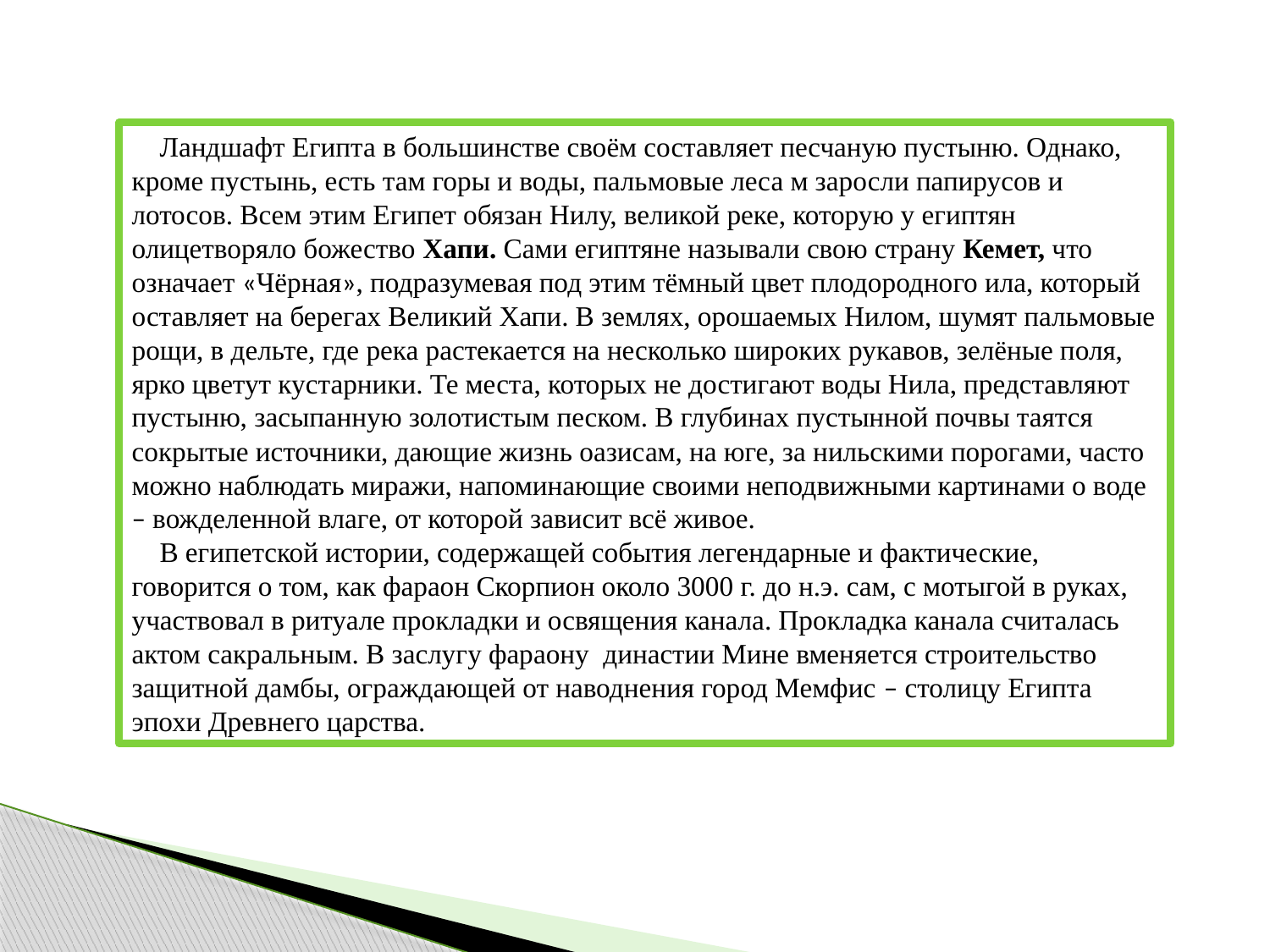

Ландшафт Египта в большинстве своём составляет песчаную пустыню. Однако, кроме пустынь, есть там горы и воды, пальмовые леса м заросли папирусов и лотосов. Всем этим Египет обязан Нилу, великой реке, которую у египтян олицетворяло божество Хапи. Сами египтяне называли свою страну Кемет, что означает «Чёрная», подразумевая под этим тёмный цвет плодородного ила, который оставляет на берегах Великий Хапи. В землях, орошаемых Нилом, шумят пальмовые рощи, в дельте, где река растекается на несколько широких рукавов, зелёные поля, ярко цветут кустарники. Те места, которых не достигают воды Нила, представляют пустыню, засыпанную золотистым песком. В глубинах пустынной почвы таятся сокрытые источники, дающие жизнь оазисам, на юге, за нильскими порогами, часто можно наблюдать миражи, напоминающие своими неподвижными картинами о воде – вожделенной влаге, от которой зависит всё живое.
    В египетской истории, содержащей события легендарные и фактические, говорится о том, как фараон Скорпион около 3000 г. до н.э. сам, с мотыгой в руках, участвовал в ритуале прокладки и освящения канала. Прокладка канала считалась актом сакральным. В заслугу фараону  династии Мине вменяется строительство защитной дамбы, ограждающей от наводнения город Мемфис – столицу Египта эпохи Древнего царства.